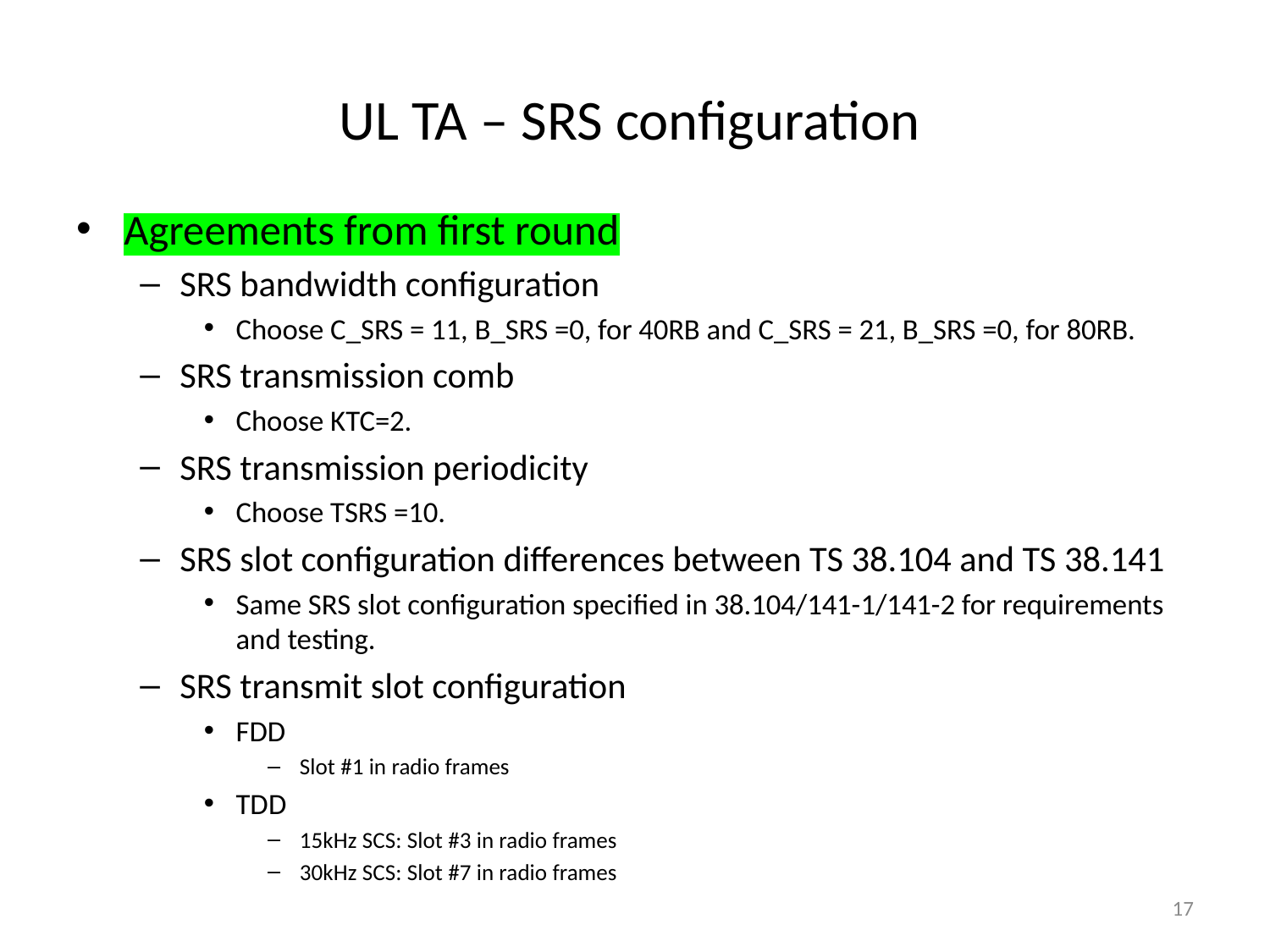

# UL TA – SRS configuration
Agreements from first round
SRS bandwidth configuration
Choose C_SRS = 11, B_SRS =0, for 40RB and C_SRS = 21, B_SRS =0, for 80RB.
SRS transmission comb
Choose KTC=2.
SRS transmission periodicity
Choose TSRS =10.
SRS slot configuration differences between TS 38.104 and TS 38.141
Same SRS slot configuration specified in 38.104/141-1/141-2 for requirements and testing.
SRS transmit slot configuration
FDD
Slot #1 in radio frames
TDD
15kHz SCS: Slot #3 in radio frames
30kHz SCS: Slot #7 in radio frames

17